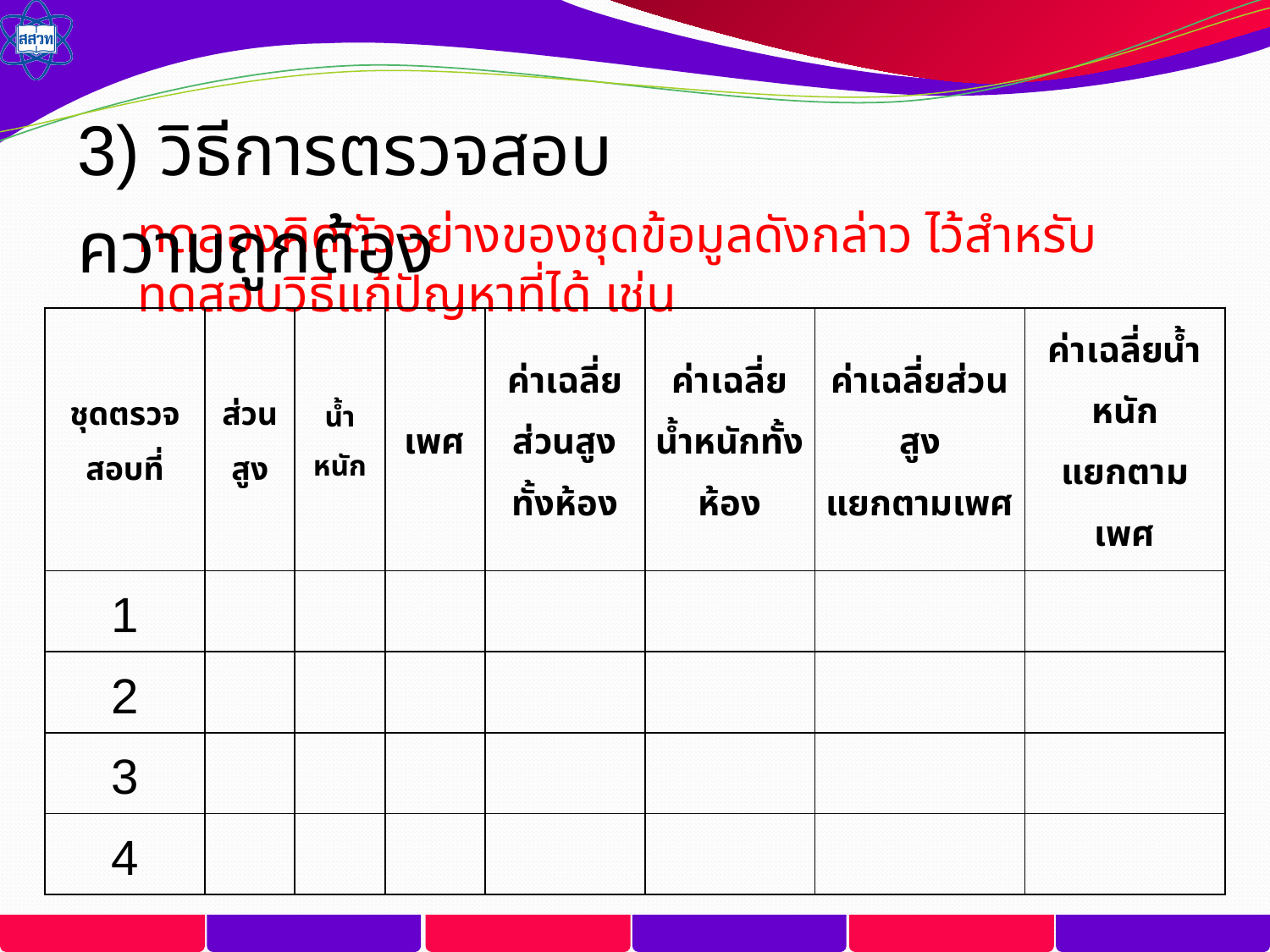

3) วิธีการตรวจสอบความถูกต้อง
ทดลองคิดตัวอย่างของชุดข้อมูลดังกล่าว ไว้สำหรับทดสอบวิธีแก้ปัญหาที่ได้ เช่น
| ชุดตรวจสอบที่ | ส่วนสูง | น้ำหนัก | เพศ | ค่าเฉลี่ย ส่วนสูงทั้งห้อง | ค่าเฉลี่ย น้ำหนักทั้งห้อง | ค่าเฉลี่ยส่วนสูง แยกตามเพศ | ค่าเฉลี่ยน้ำหนัก แยกตามเพศ |
| --- | --- | --- | --- | --- | --- | --- | --- |
| 1 |  |  |  |  |  |  |  |
| 2 |  |  |  |  |  |  |  |
| 3 |  |  |  |  |  |  |  |
| 4 |  |  |  |  |  |  |  |